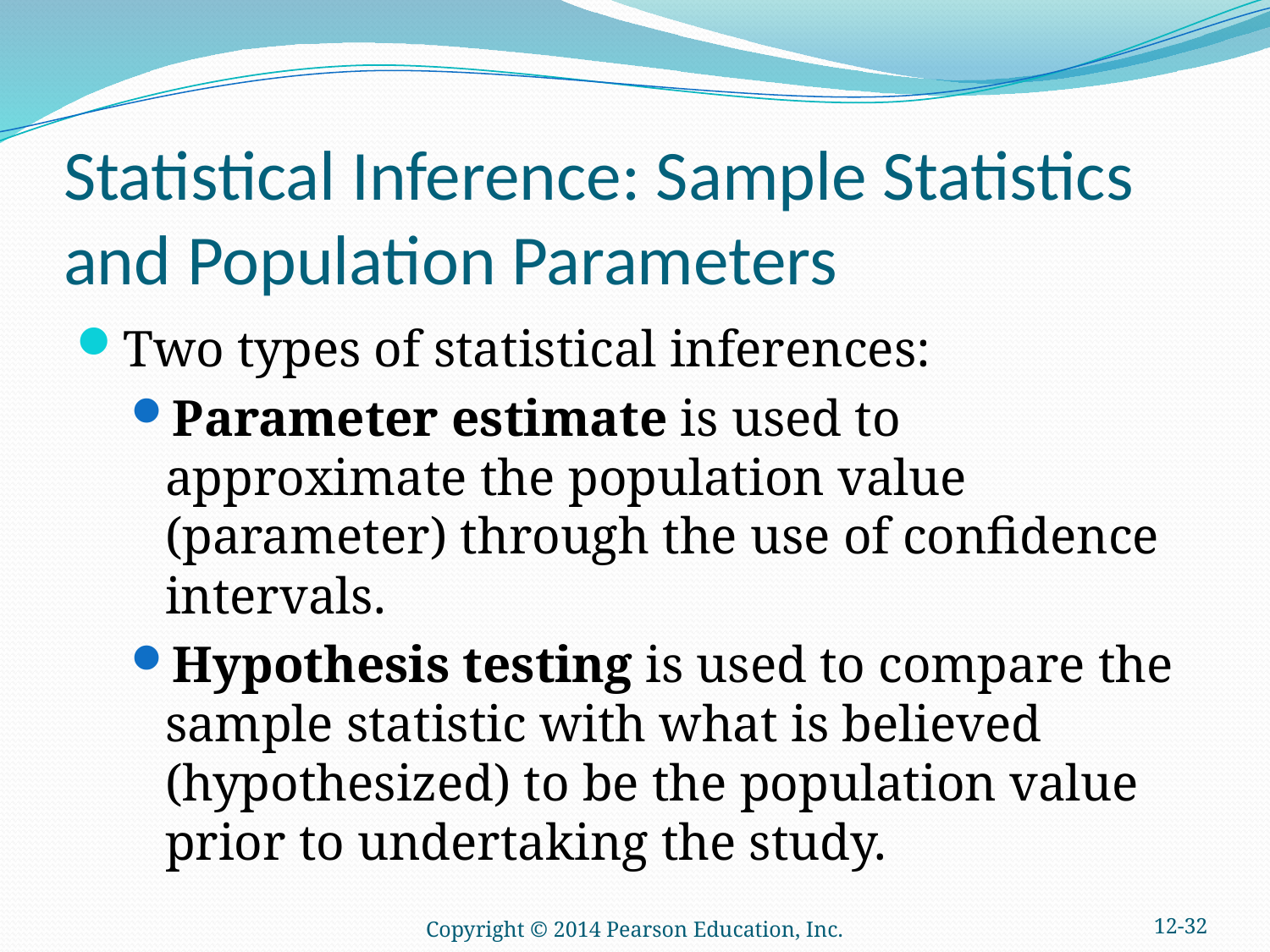

# Statistical Inference: Sample Statistics and Population Parameters
Two types of statistical inferences:
Parameter estimate is used to approximate the population value (parameter) through the use of confidence intervals.
Hypothesis testing is used to compare the sample statistic with what is believed (hypothesized) to be the population value prior to undertaking the study.